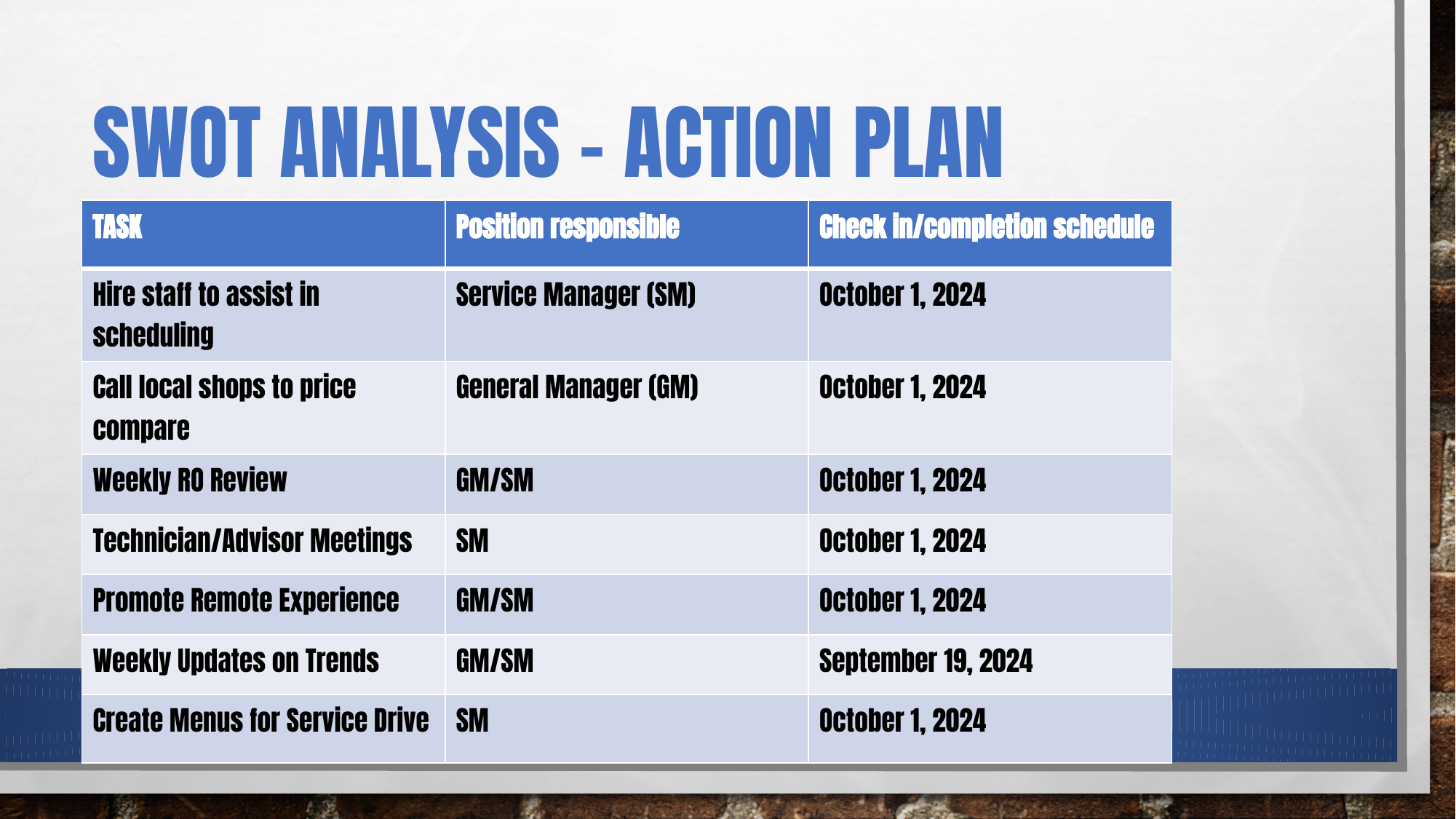

# SWOT Analysis – action plan
Action Plan

| TASK | Position responsible | Check in/completion schedule |
| --- | --- | --- |
| Hire staff to assist in scheduling | Service Manager (SM) | October 1, 2024 |
| Call local shops to price compare | General Manager (GM) | October 1, 2024 |
| Weekly RO Review | GM/SM | October 1, 2024 |
| Technician/Advisor Meetings | SM | October 1, 2024 |
| Promote Remote Experience | GM/SM | October 1, 2024 |
| Weekly Updates on Trends | GM/SM | September 19, 2024 |
| Create Menus for Service Drive | SM | October 1, 2024 |